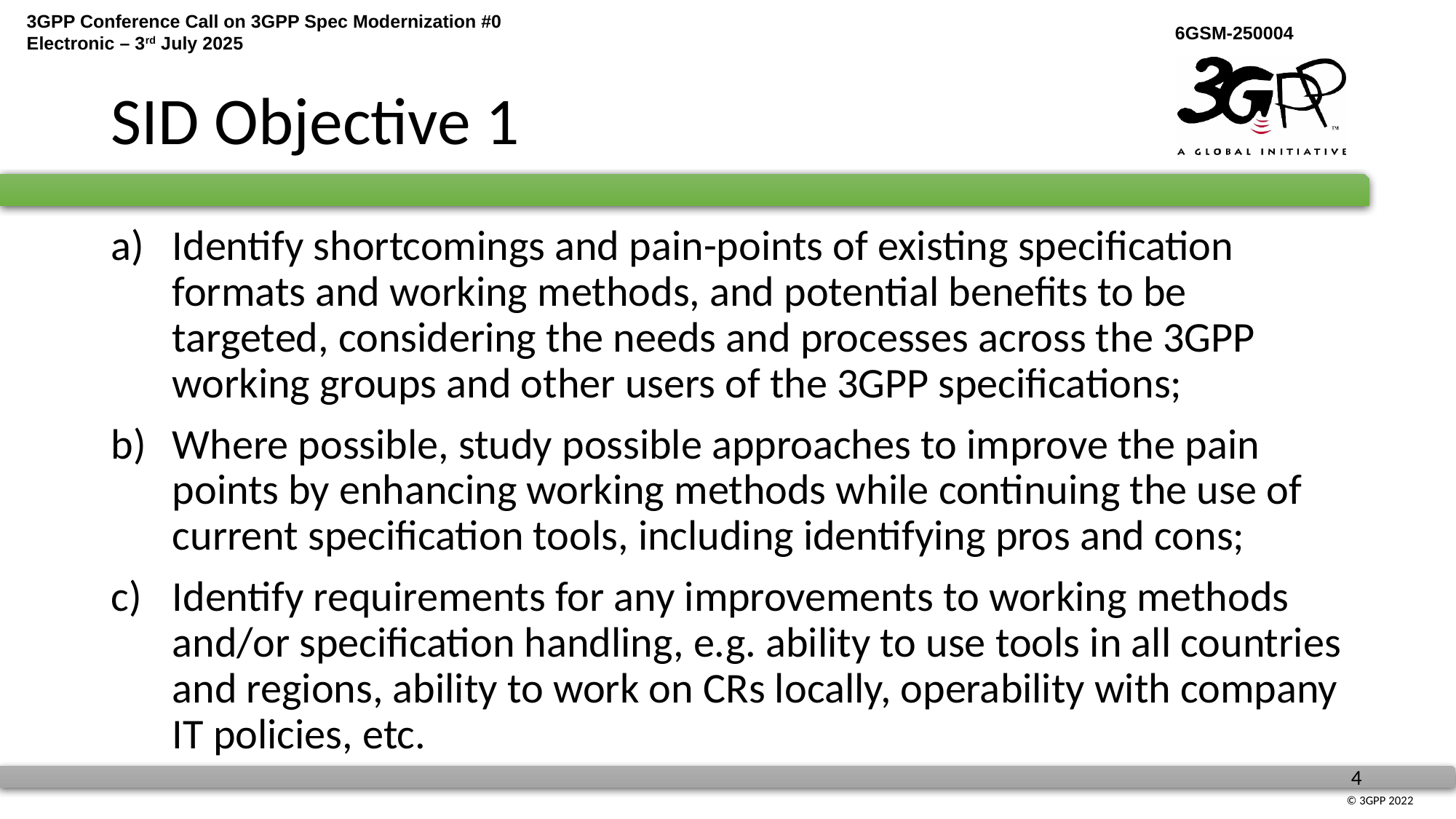

# SID Objective 1
Identify shortcomings and pain-points of existing specification formats and working methods, and potential benefits to be targeted, considering the needs and processes across the 3GPP working groups and other users of the 3GPP specifications;
Where possible, study possible approaches to improve the pain points by enhancing working methods while continuing the use of current specification tools, including identifying pros and cons;
Identify requirements for any improvements to working methods and/or specification handling, e.g. ability to use tools in all countries and regions, ability to work on CRs locally, operability with company IT policies, etc.